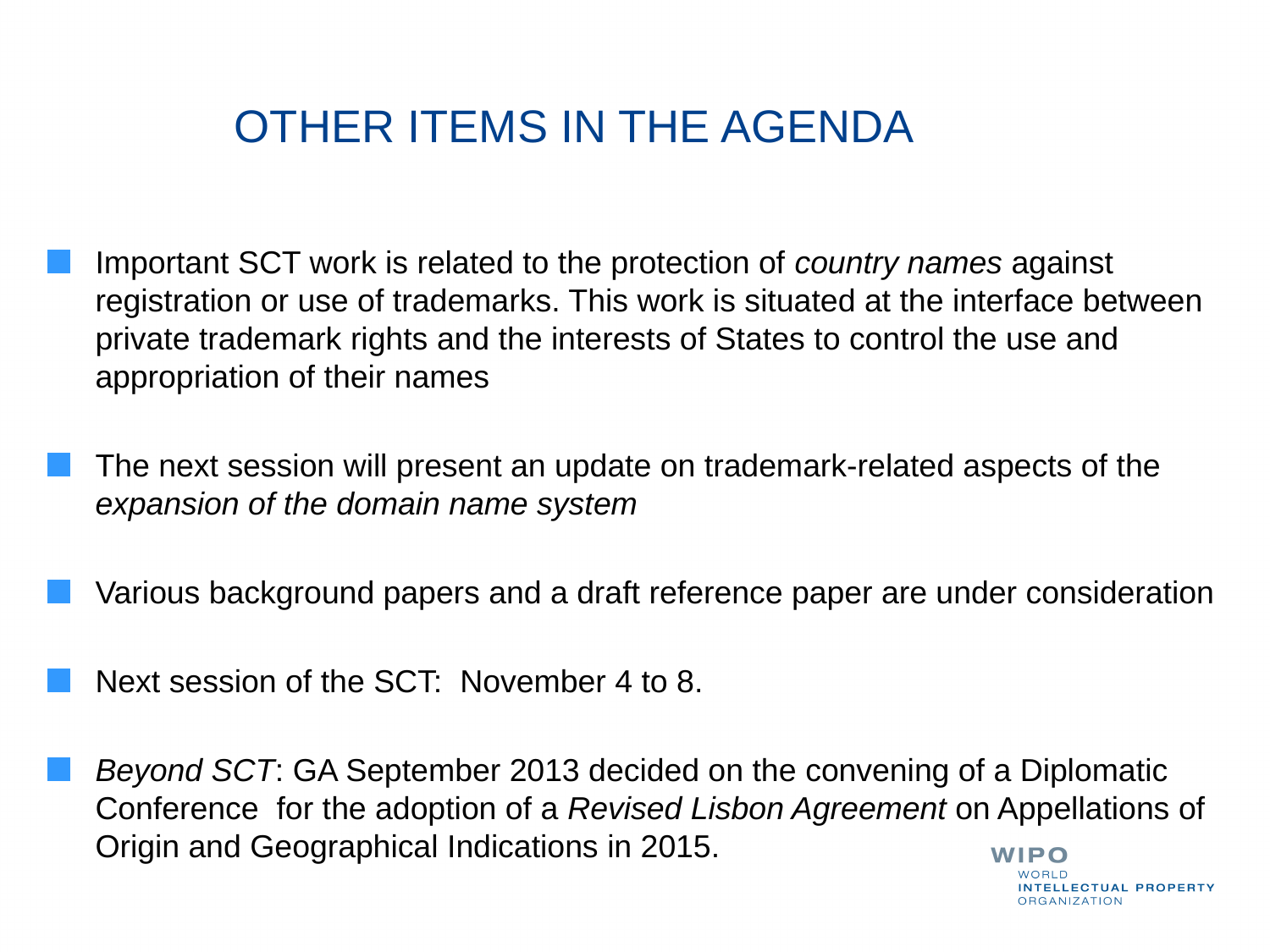

OTHER ITEMS IN THE AGENDA
Important SCT work is related to the protection of country names against registration or use of trademarks. This work is situated at the interface between private trademark rights and the interests of States to control the use and appropriation of their names

The next session will present an update on trademark-related aspects of the expansion of the domain name system

Various background papers and a draft reference paper are under consideration

Next session of the SCT:  November 4 to 8.

Beyond SCT: GA September 2013 decided on the convening of a Diplomatic Conference  for the adoption of a Revised Lisbon Agreement on Appellations of Origin and Geographical Indications in 2015.